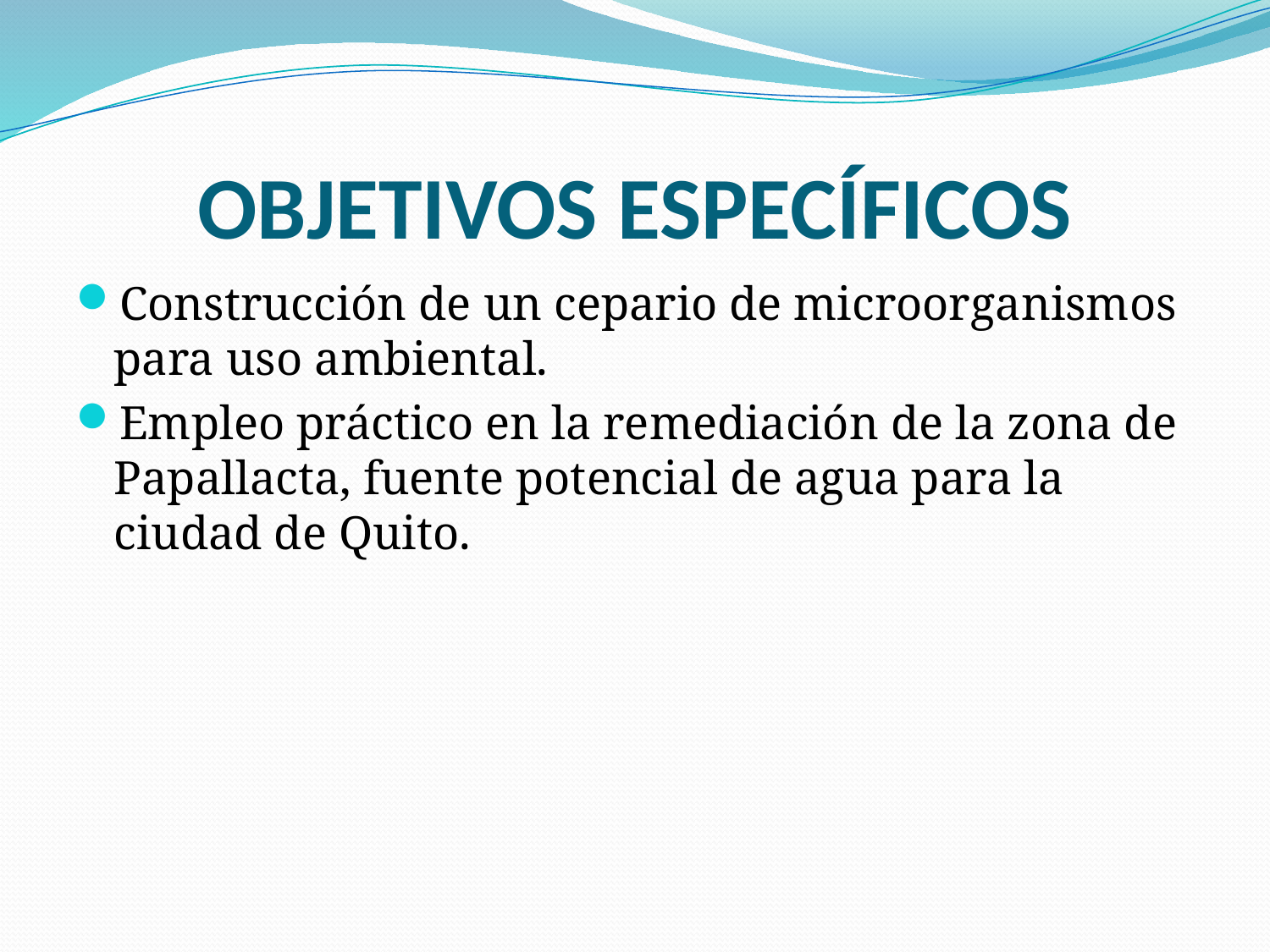

# OBJETIVOS ESPECÍFICOS
Construcción de un cepario de microorganismos para uso ambiental.
Empleo práctico en la remediación de la zona de Papallacta, fuente potencial de agua para la ciudad de Quito.